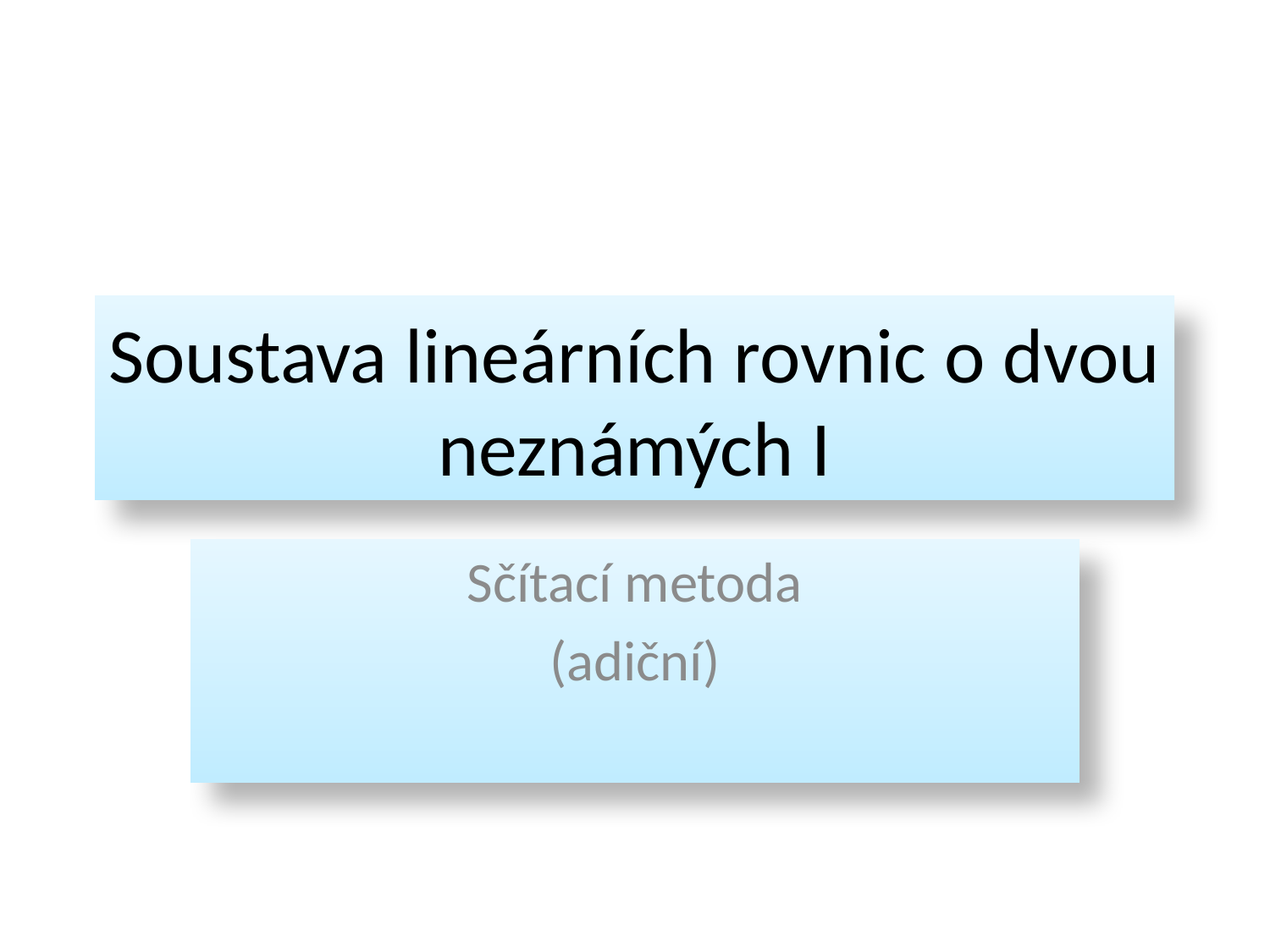

# Soustava lineárních rovnic o dvou neznámých I
Sčítací metoda
(adiční)